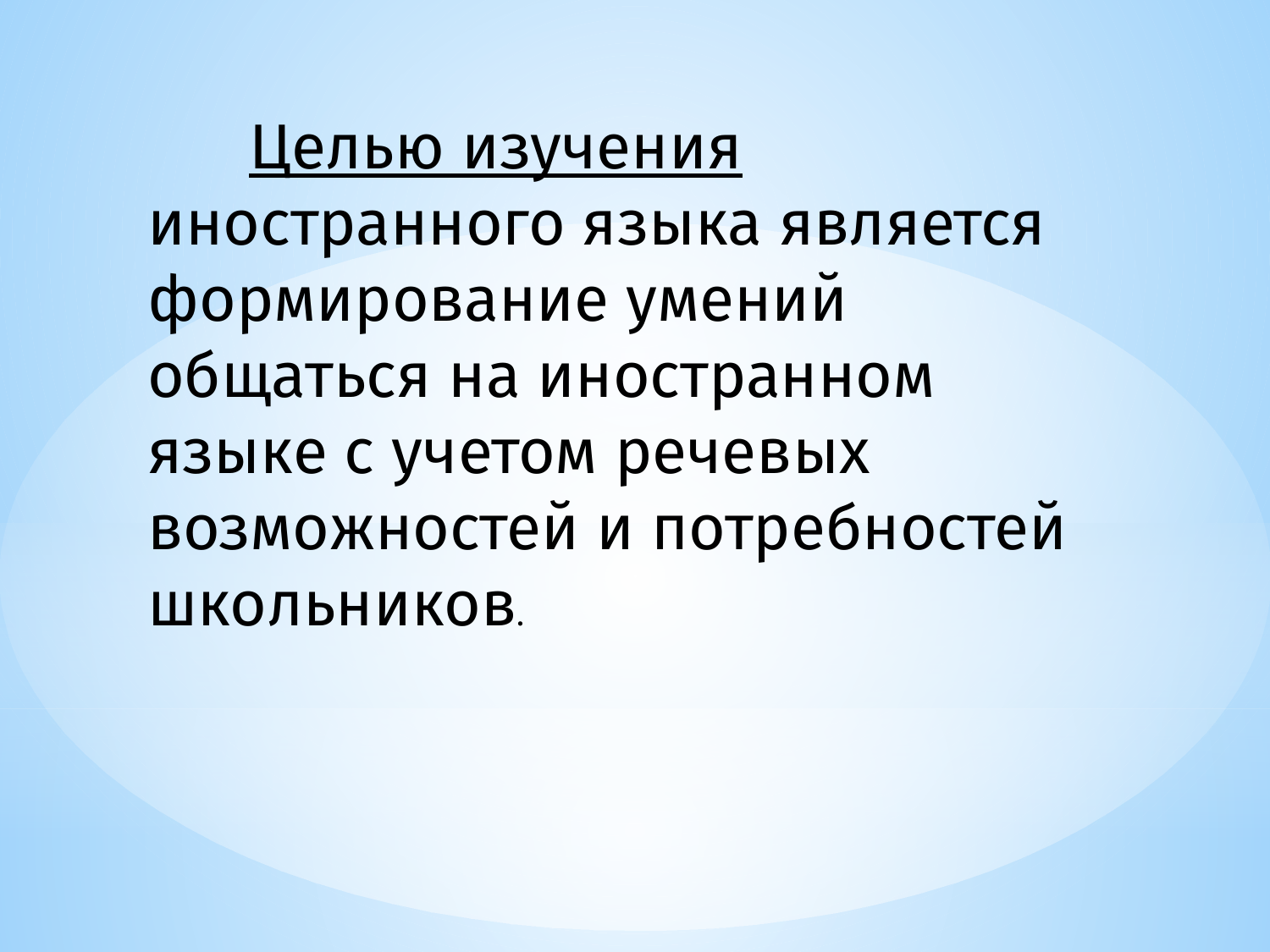

Целью изучения иностранного языка является формирование умений общаться на иностранном языке с учетом речевых возможностей и потребностей школьников.